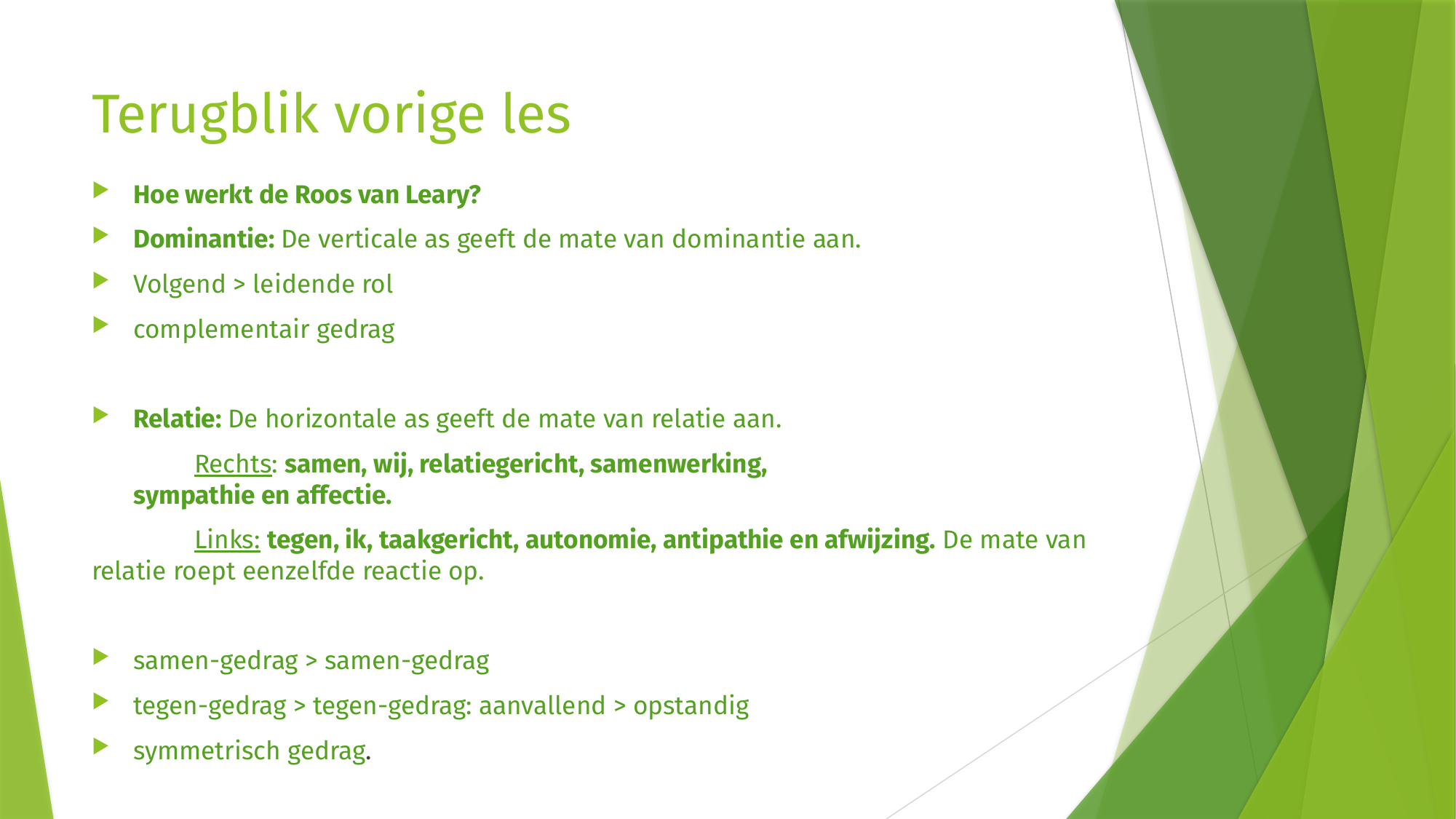

# Terugblik vorige les
Hoe werkt de Roos van Leary?
Dominantie: De verticale as geeft de mate van dominantie aan.
Volgend > leidende rol
complementair gedrag

Relatie: De horizontale as geeft de mate van relatie aan.
	Rechts: samen, wij, relatiegericht, samenwerking,
       sympathie en affectie.
	Links: tegen, ik, taakgericht, autonomie, antipathie en afwijzing. De mate van   	relatie roept eenzelfde reactie op.

samen-gedrag > samen-gedrag
tegen-gedrag > tegen-gedrag: aanvallend > opstandig
symmetrisch gedrag.